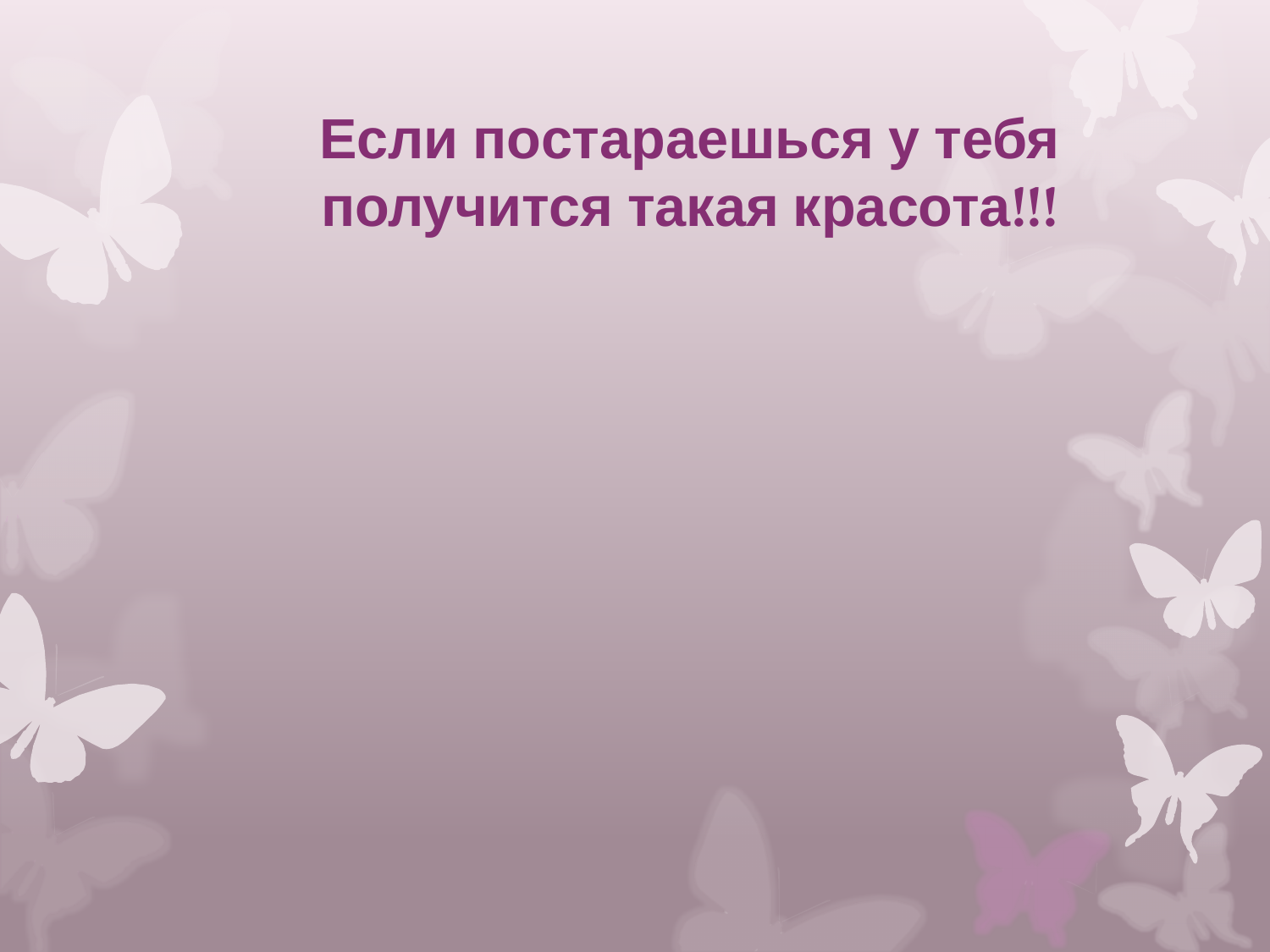

# Если постараешься у тебя получится такая красота!!!